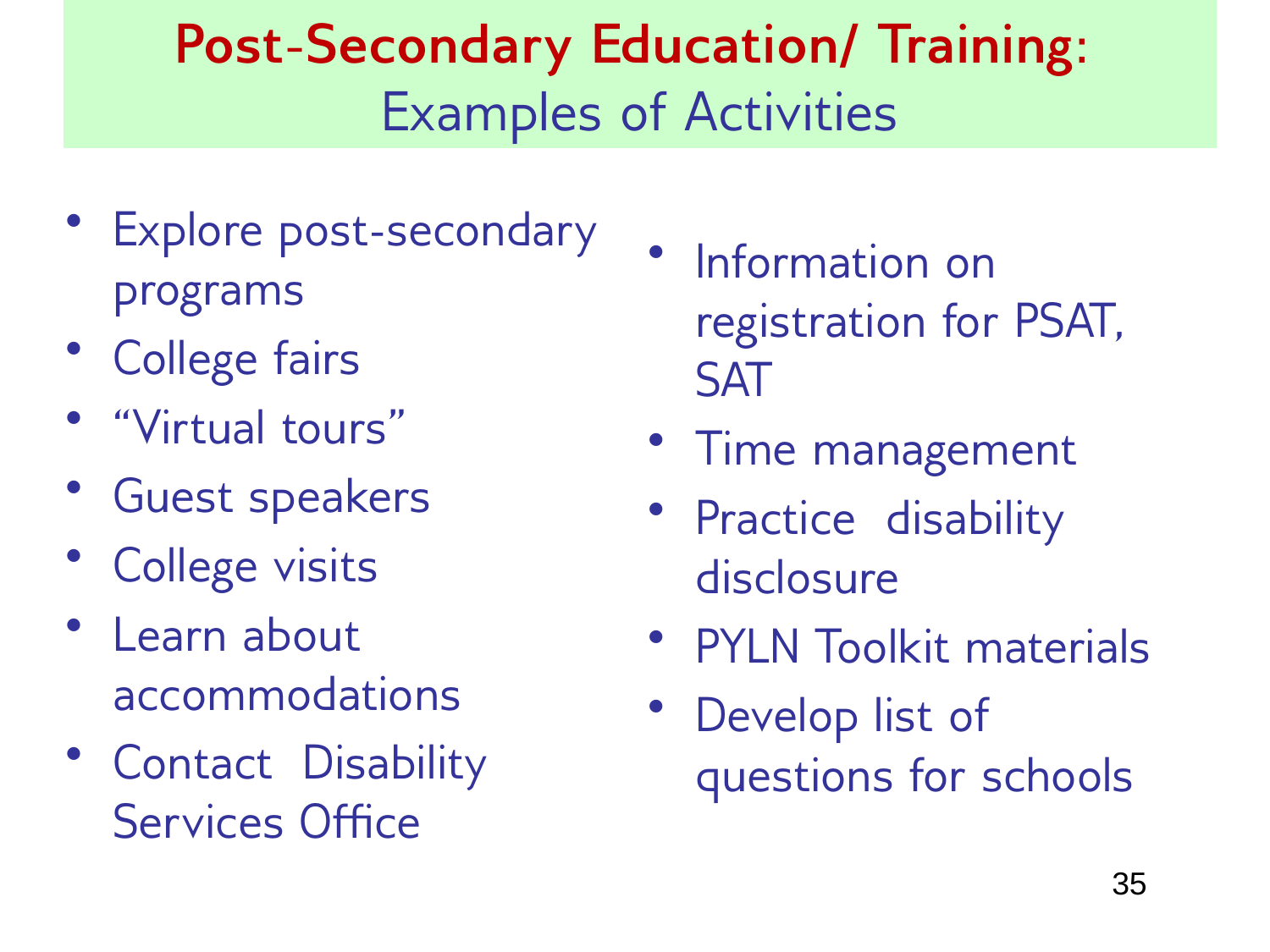

# Post-Secondary Education/ Training:  Examples of Activities
Explore post-secondary programs
College fairs
“Virtual tours”
Guest speakers
College visits
Learn about accommodations
Contact  Disability Services Office

Information on registration for PSAT, SAT
Time management
Practice  disability disclosure
PYLN Toolkit materials
Develop list of questions for schools

35